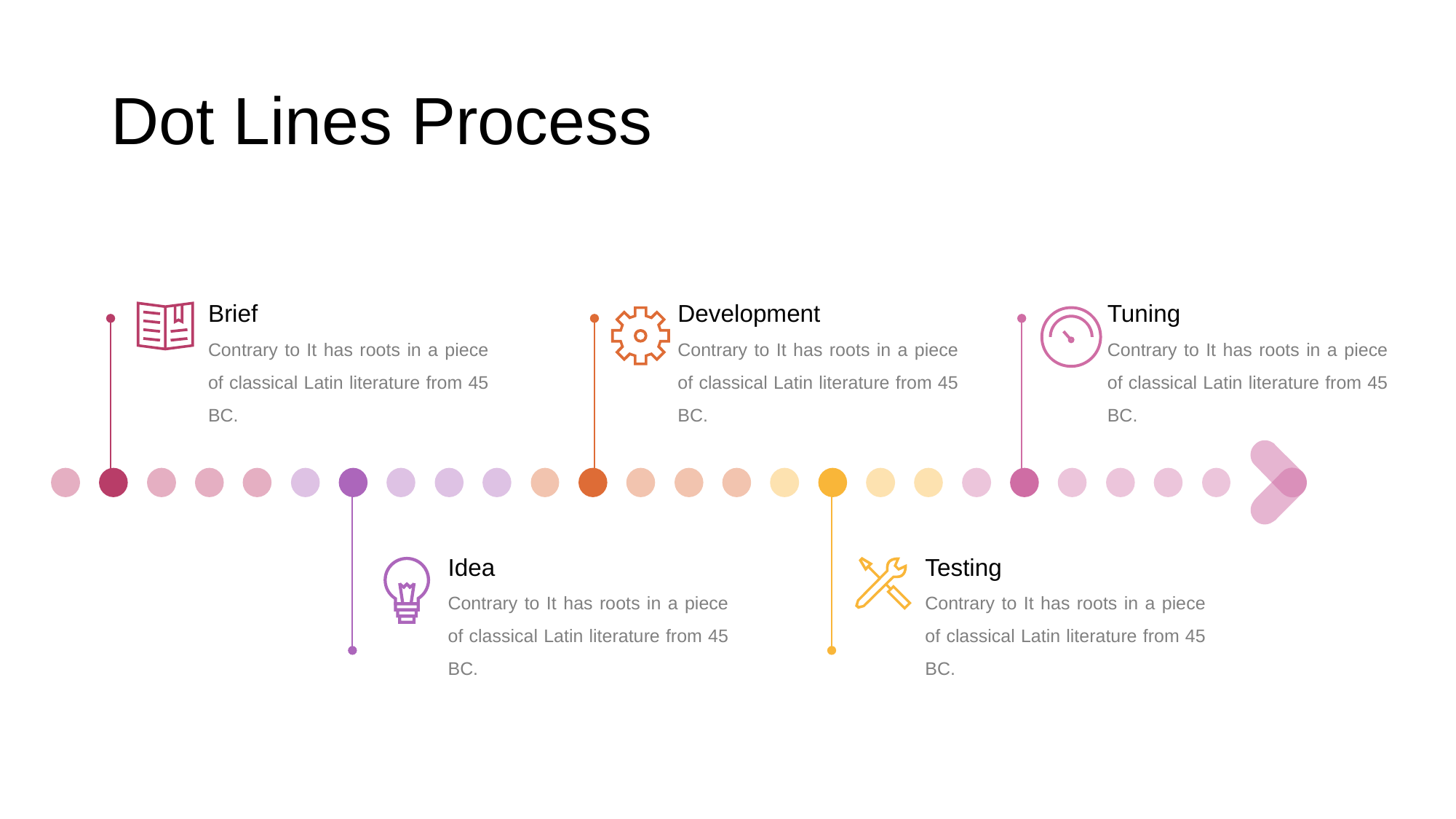

# Dot Lines Process
Brief
Development
Tuning

Contrary to It has roots in a piece of classical Latin literature from 45 BC.
Contrary to It has roots in a piece of classical Latin literature from 45 BC.
Contrary to It has roots in a piece of classical Latin literature from 45 BC.

Idea
Testing

Contrary to It has roots in a piece of classical Latin literature from 45 BC.
Contrary to It has roots in a piece of classical Latin literature from 45 BC.